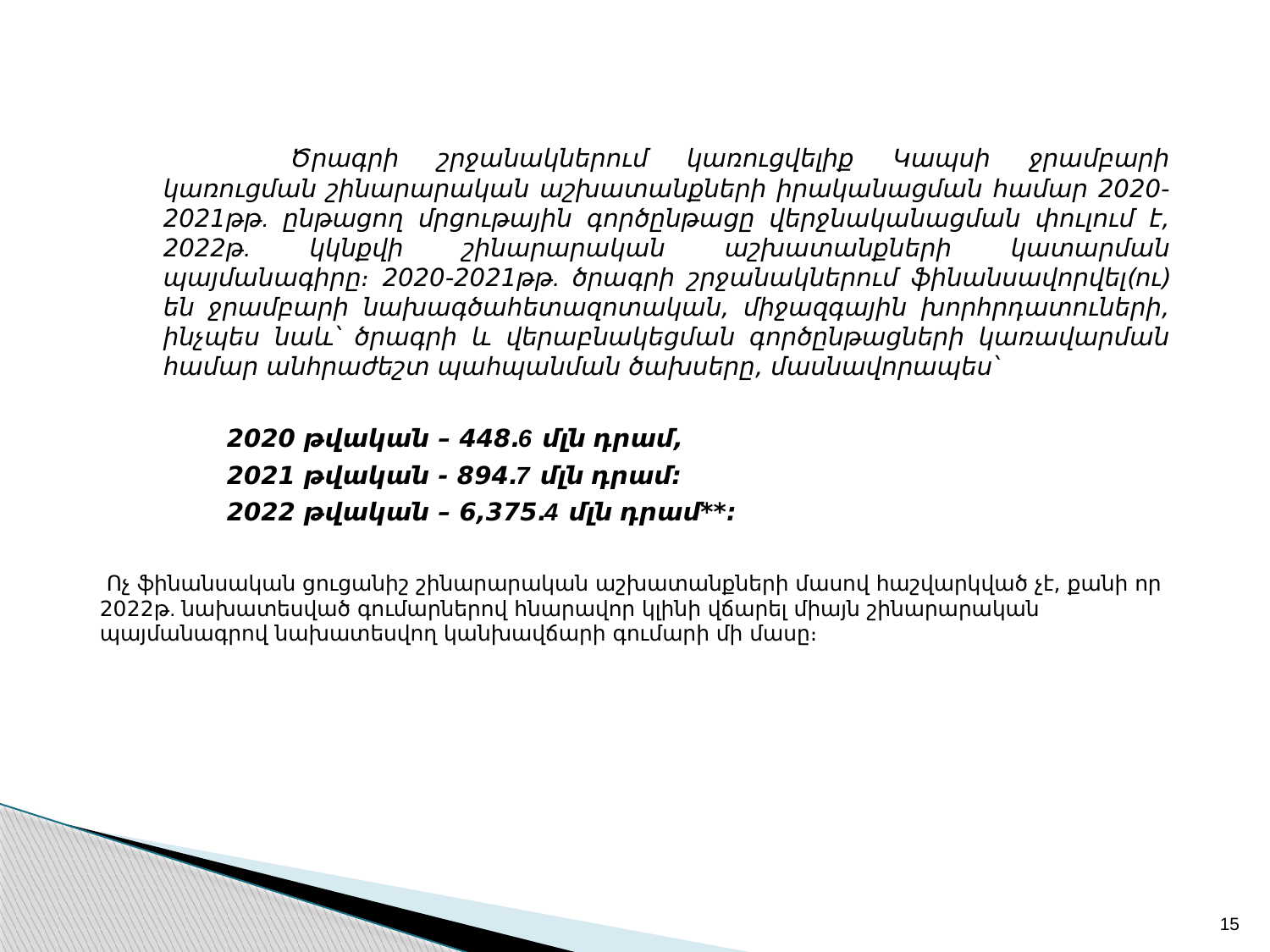

Ծրագրի շրջանակներում կառուցվելիք Կապսի ջրամբարի կառուցման շինարարական աշխատանքների իրականացման համար 2020-2021թթ. ընթացող մրցութային գործընթացը վերջնականացման փուլում է, 2022թ. կկնքվի շինարարական աշխատանքների կատարման պայմանագիրը։ 2020-2021թթ. ծրագրի շրջանակներում ֆինանսավորվել(ու) են ջրամբարի նախագծահետազոտական, միջազգային խորհրդատուների, ինչպես նաև՝ ծրագրի և վերաբնակեցման գործընթացների կառավարման համար անհրաժեշտ պահպանման ծախսերը, մասնավորապես՝

	2020 թվական – 448.6 մլն դրամ,
	2021 թվական - 894.7 մլն դրամ։
	2022 թվական – 6,375.4 մլն դրամ**։

 Ոչ ֆինանսական ցուցանիշ շինարարական աշխատանքների մասով հաշվարկված չէ, քանի որ 2022թ. նախատեսված գումարներով հնարավոր կլինի վճարել միայն շինարարական պայմանագրով նախատեսվող կանխավճարի գումարի մի մասը։

15